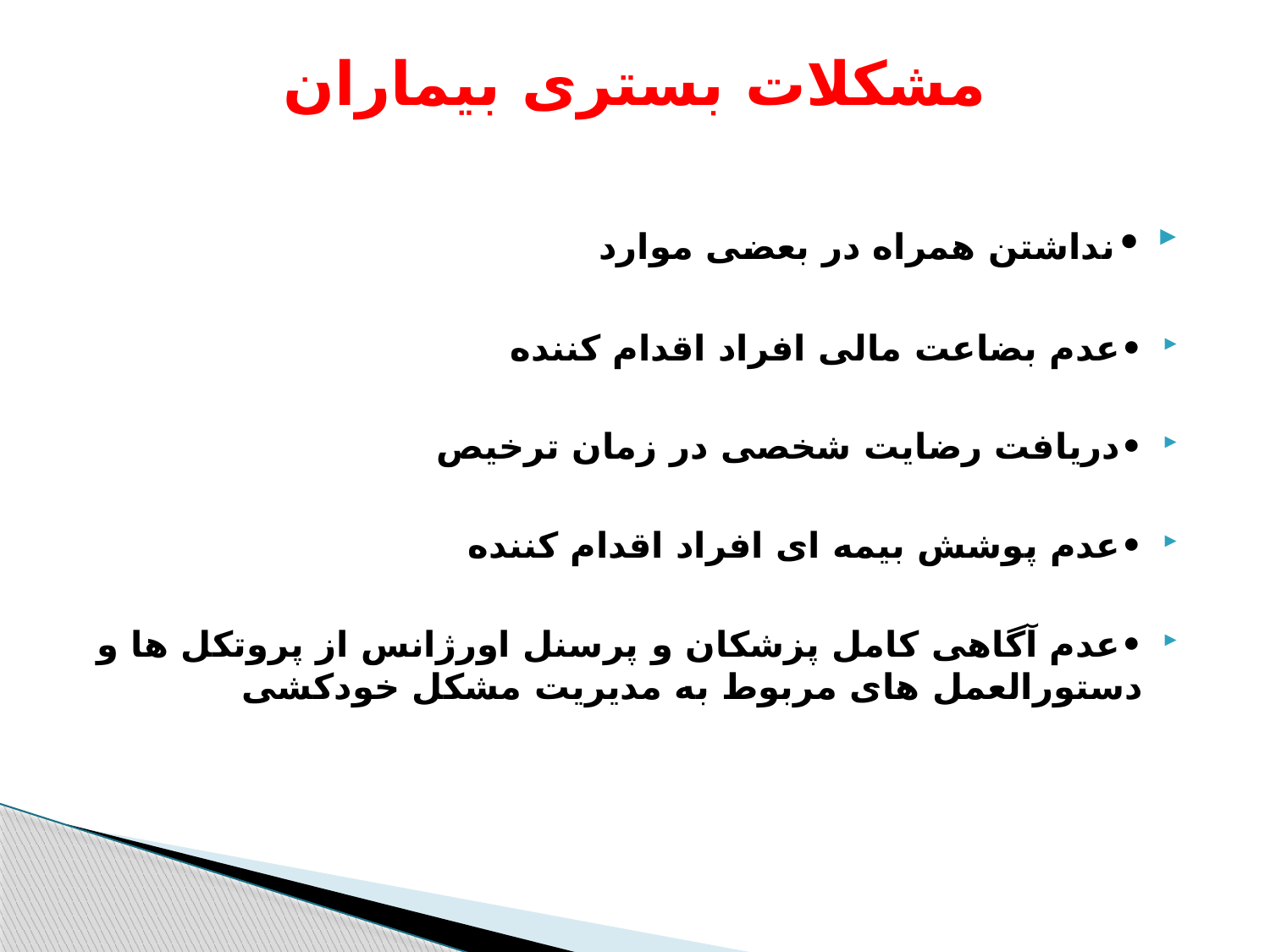

# مشکلات بستری بیماران
•	نداشتن همراه در بعضی موارد

•	عدم بضاعت مالی افراد اقدام کننده

•	دریافت رضایت شخصی در زمان ترخیص

•	عدم پوشش بیمه ای افراد اقدام کننده

•	عدم آگاهی کامل پزشکان و پرسنل اورژانس از پروتکل ها و دستورالعمل های مربوط به مدیریت مشکل خودکشی